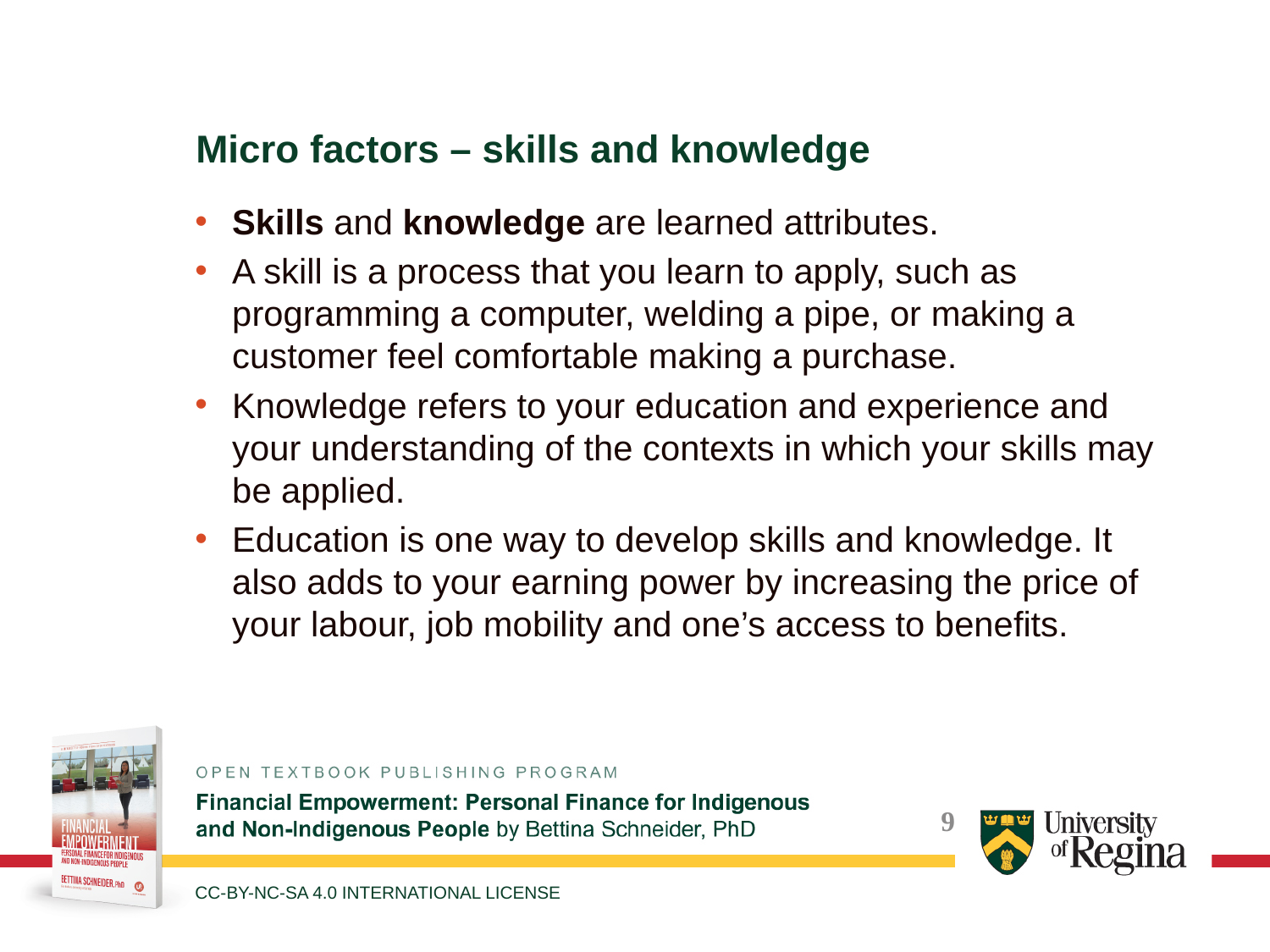

Micro factors – skills and knowledge
Skills and knowledge are learned attributes.
A skill is a process that you learn to apply, such as programming a computer, welding a pipe, or making a customer feel comfortable making a purchase.
Knowledge refers to your education and experience and your understanding of the contexts in which your skills may be applied.
Education is one way to develop skills and knowledge. It also adds to your earning power by increasing the price of your labour, job mobility and one’s access to benefits.
CC-BY-NC-SA 4.0 INTERNATIONAL LICENSE